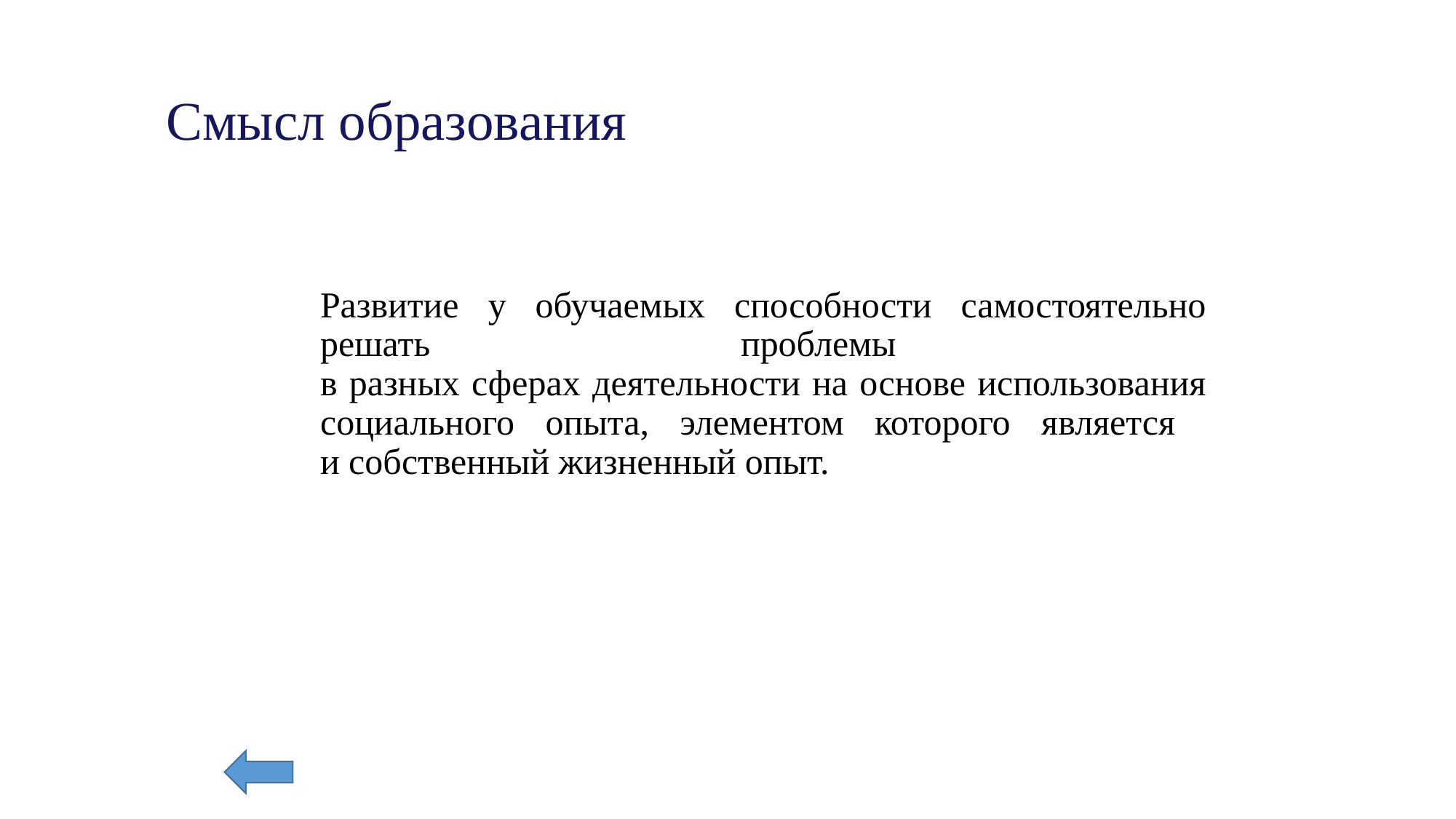

# Смысл образования
Развитие у обучаемых способности самостоятельно решать проблемы
в разных сферах деятельности на основе использования социального опыта, элементом которого является
и собственный жизненный опыт.